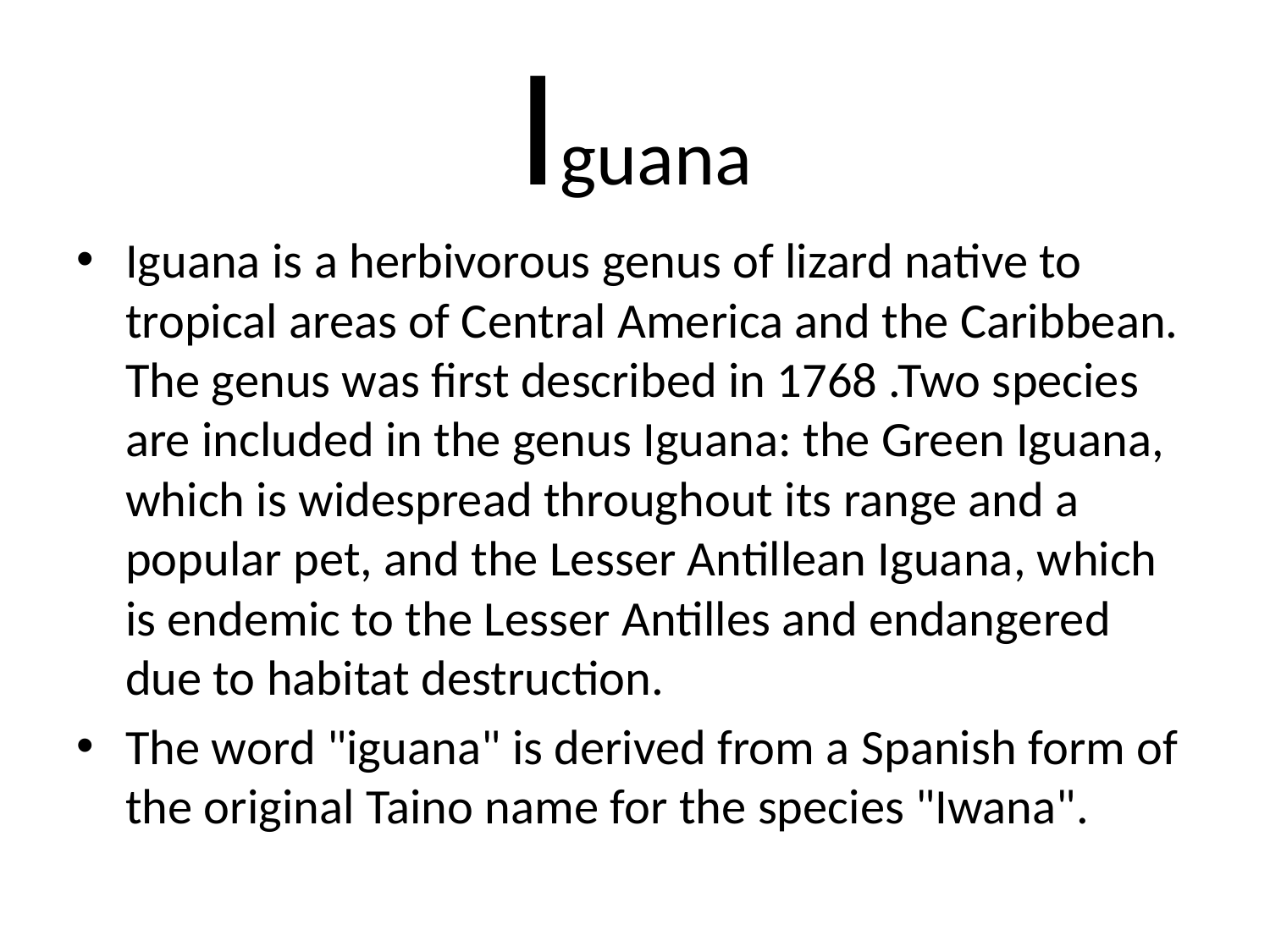

# Iguana
Iguana is a herbivorous genus of lizard native to tropical areas of Central America and the Caribbean. The genus was first described in 1768 .Two species are included in the genus Iguana: the Green Iguana, which is widespread throughout its range and a popular pet, and the Lesser Antillean Iguana, which is endemic to the Lesser Antilles and endangered due to habitat destruction.
The word "iguana" is derived from a Spanish form of the original Taino name for the species "Iwana".